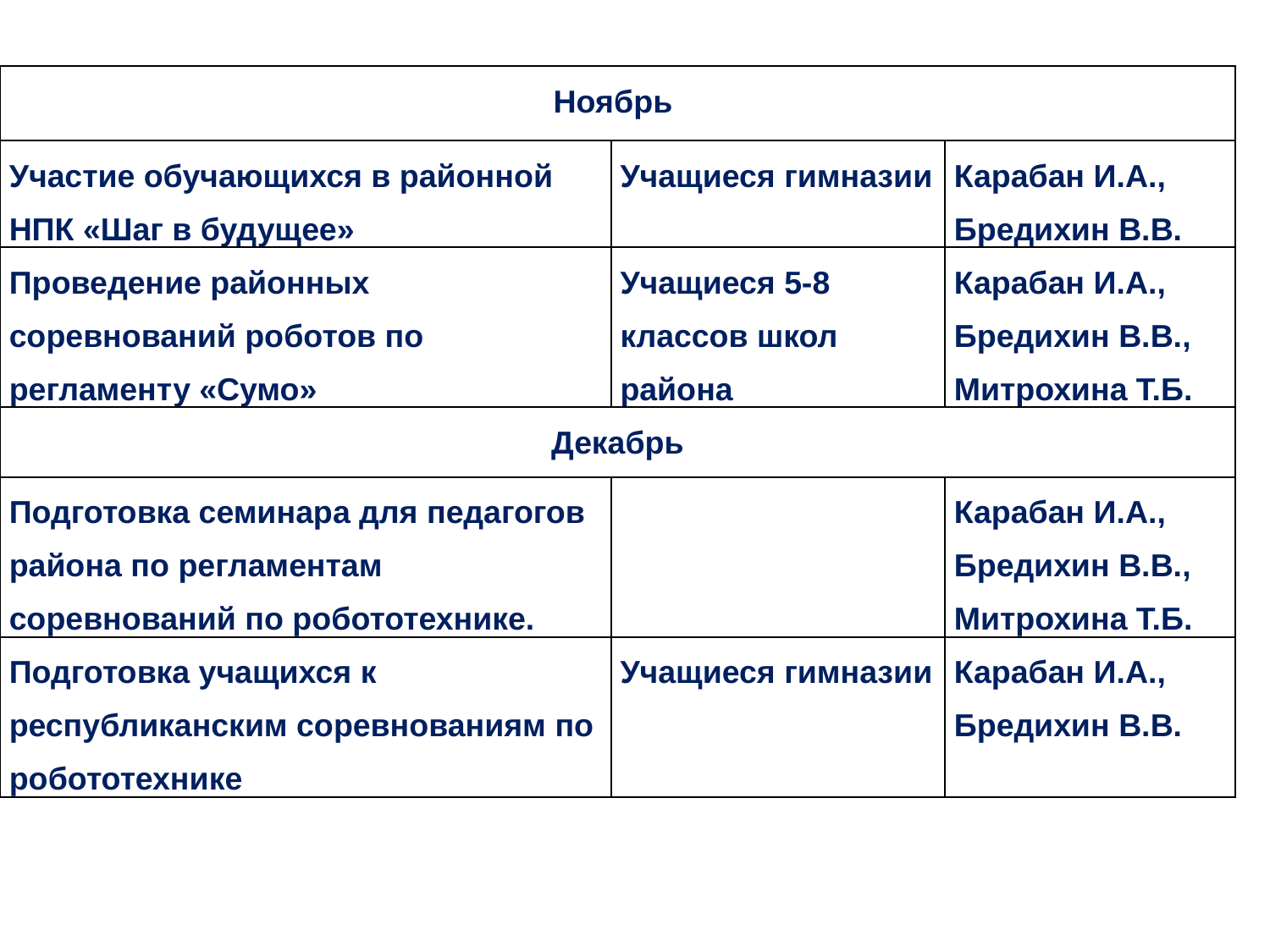

| Ноябрь |  |  |
| --- | --- | --- |
| Участие обучающихся в районной НПК «Шаг в будущее» | Учащиеся гимназии | Карабан И.А., Бредихин В.В. |
| Проведение районных соревнований роботов по регламенту «Сумо» | Учащиеся 5-8 классов школ района | Карабан И.А., Бредихин В.В., Митрохина Т.Б. |
| Декабрь |  |  |
| Подготовка семинара для педагогов района по регламентам соревнований по робототехнике. |  | Карабан И.А., Бредихин В.В., Митрохина Т.Б. |
| Подготовка учащихся к республиканским соревнованиям по робототехнике | Учащиеся гимназии | Карабан И.А., Бредихин В.В. |